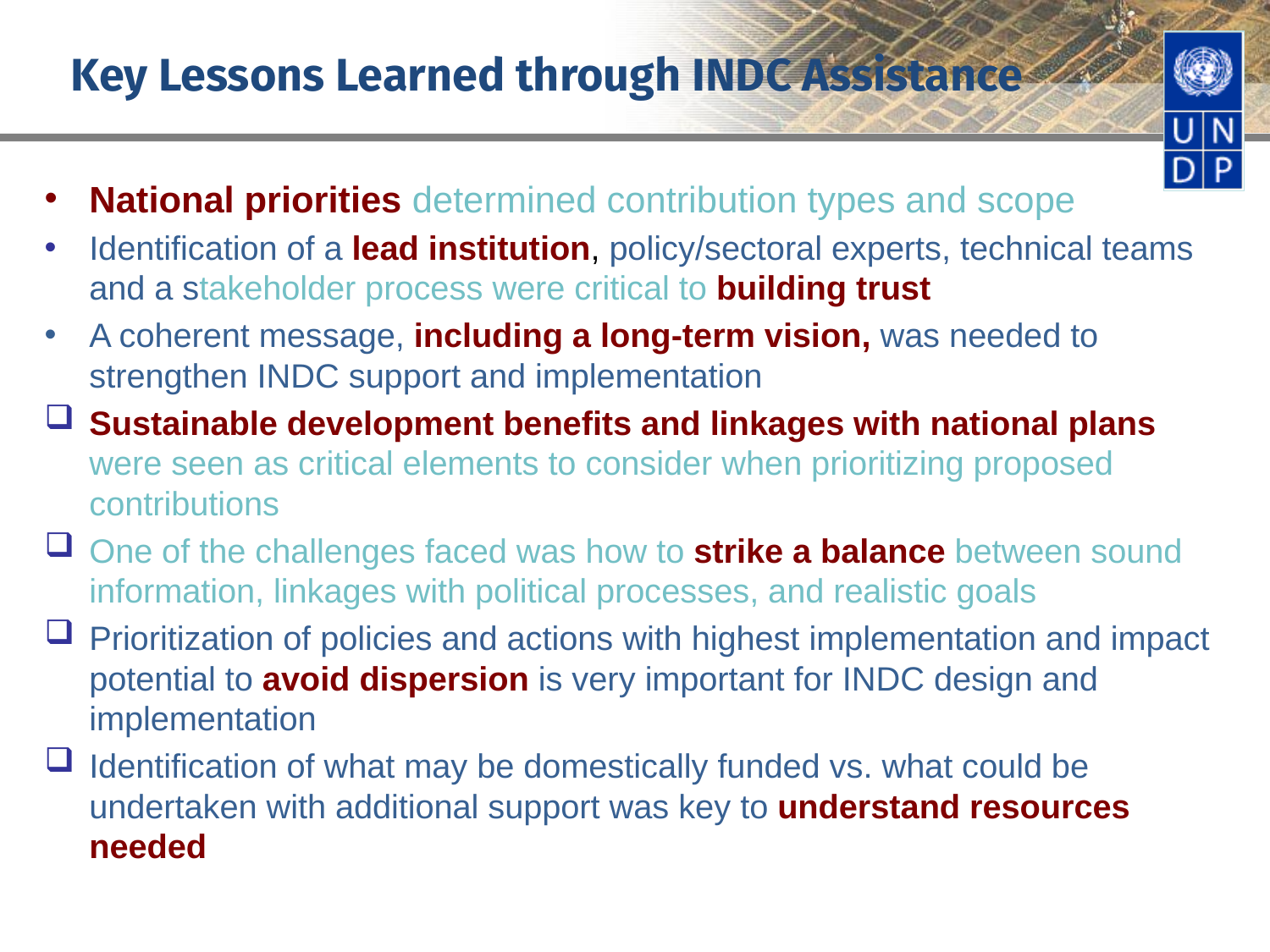

# Key Lessons Learned through INDC Assistance
National priorities determined contribution types and scope
Identification of a lead institution, policy/sectoral experts, technical teams and a stakeholder process were critical to building trust
A coherent message, including a long-term vision, was needed to strengthen INDC support and implementation
Sustainable development benefits and linkages with national plans were seen as critical elements to consider when prioritizing proposed contributions
One of the challenges faced was how to strike a balance between sound information, linkages with political processes, and realistic goals
Prioritization of policies and actions with highest implementation and impact potential to avoid dispersion is very important for INDC design and implementation
Identification of what may be domestically funded vs. what could be undertaken with additional support was key to understand resources needed